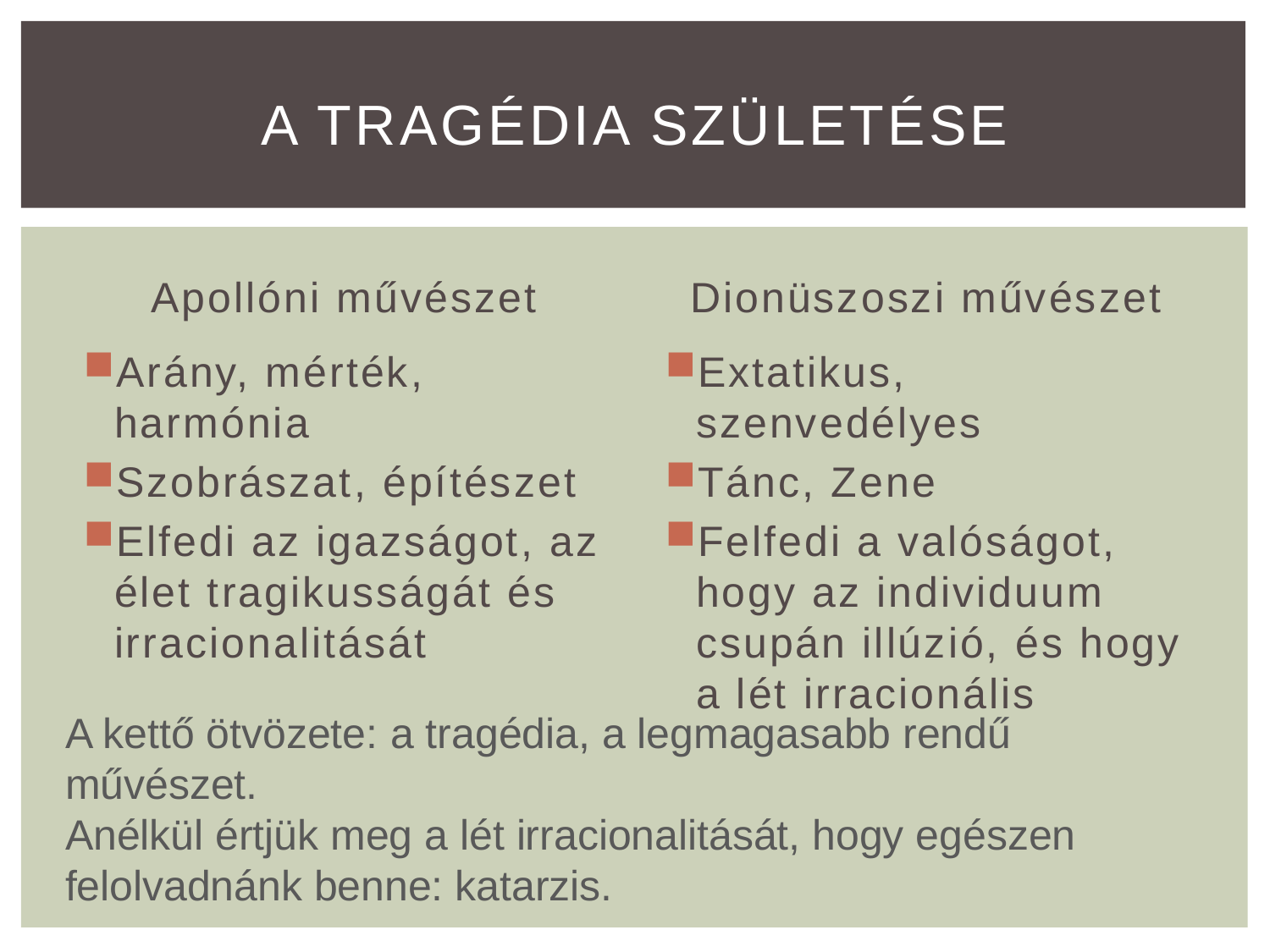

# A tragédia születése
Apollóni művészet
Dionüszoszi művészet
Arány, mérték, harmónia
Szobrászat, építészet
Elfedi az igazságot, az élet tragikusságát és irracionalitását
Extatikus, szenvedélyes
Tánc, Zene
Felfedi a valóságot, hogy az individuum csupán illúzió, és hogy a lét irracionális
A kettő ötvözete: a tragédia, a legmagasabb rendű művészet.
Anélkül értjük meg a lét irracionalitását, hogy egészen felolvadnánk benne: katarzis.